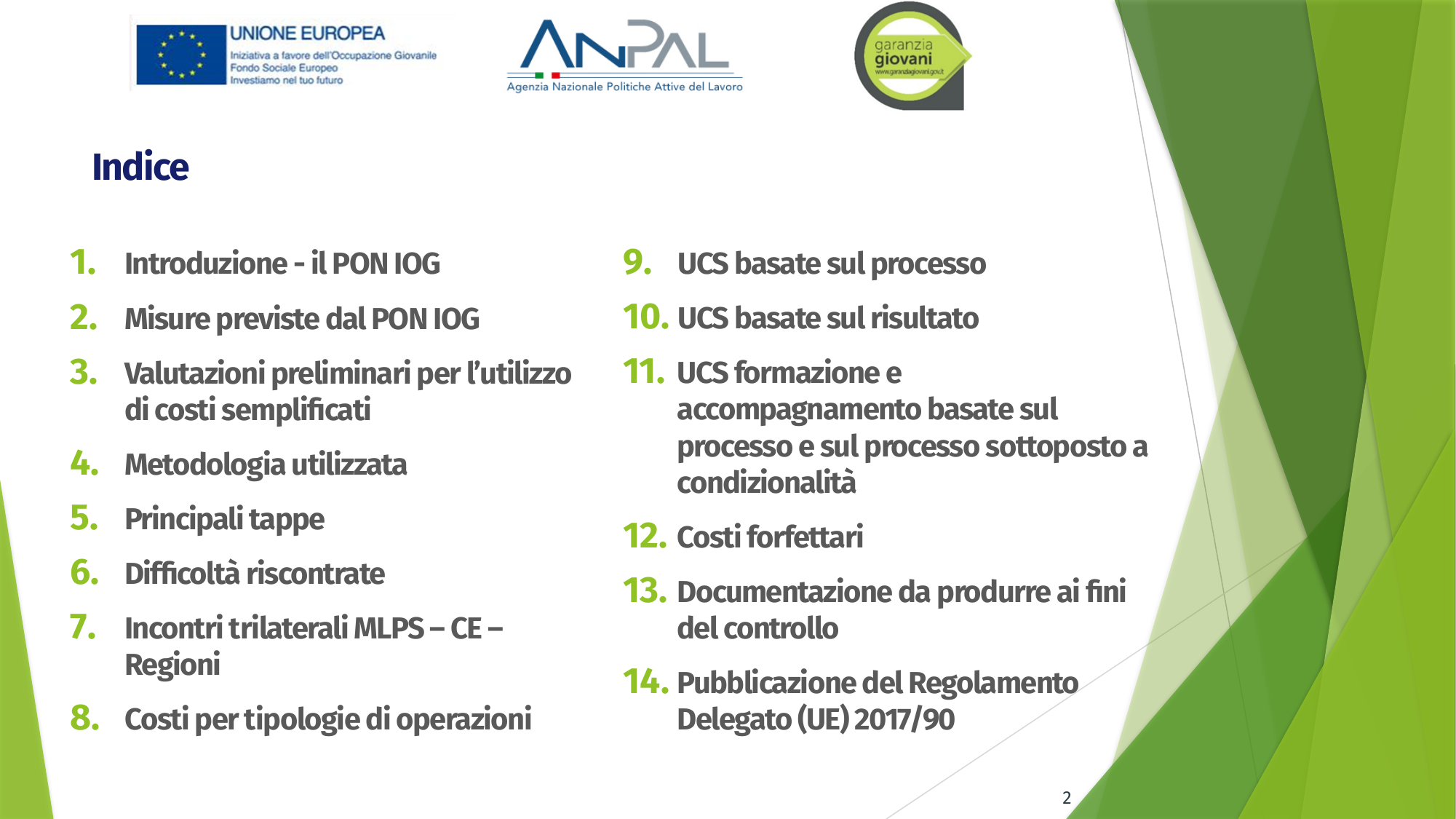

# Indice

Introduzione - il PON IOG
Misure previste dal PON IOG
Valutazioni preliminari per l’utilizzo di costi semplificati
Metodologia utilizzata
Principali tappe
Difficoltà riscontrate
Incontri trilaterali MLPS – CE – Regioni
Costi per tipologie di operazioni

UCS basate sul processo
UCS basate sul risultato
UCS formazione e accompagnamento basate sul processo e sul processo sottoposto a condizionalità
Costi forfettari
Documentazione da produrre ai fini del controllo
Pubblicazione del Regolamento Delegato (UE) 2017/90